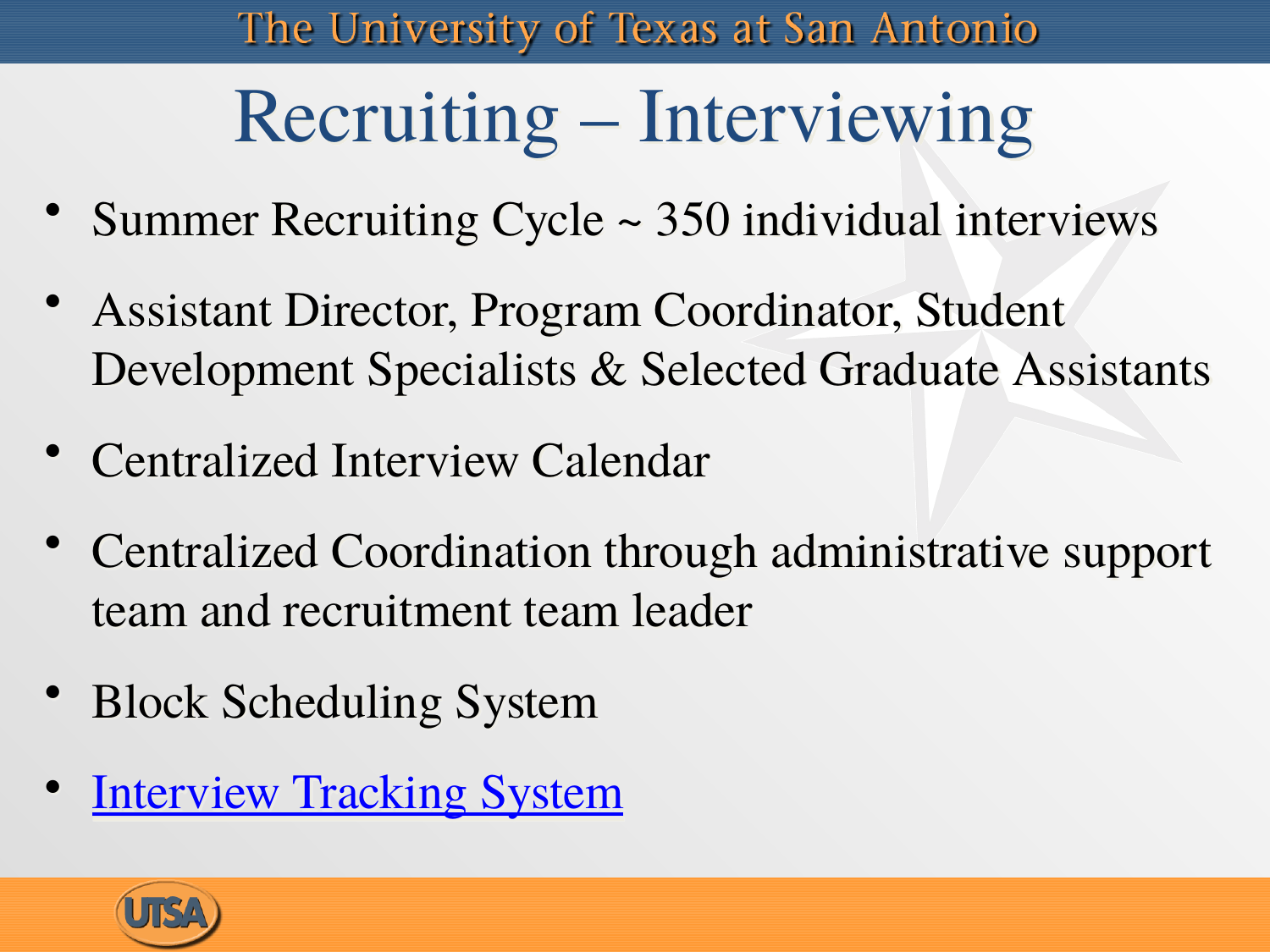

# Recruiting – Interviewing
Summer Recruiting Cycle ~ 350 individual interviews
Assistant Director, Program Coordinator, Student Development Specialists & Selected Graduate Assistants
Centralized Interview Calendar
Centralized Coordination through administrative support team and recruitment team leader
Block Scheduling System
Interview Tracking System